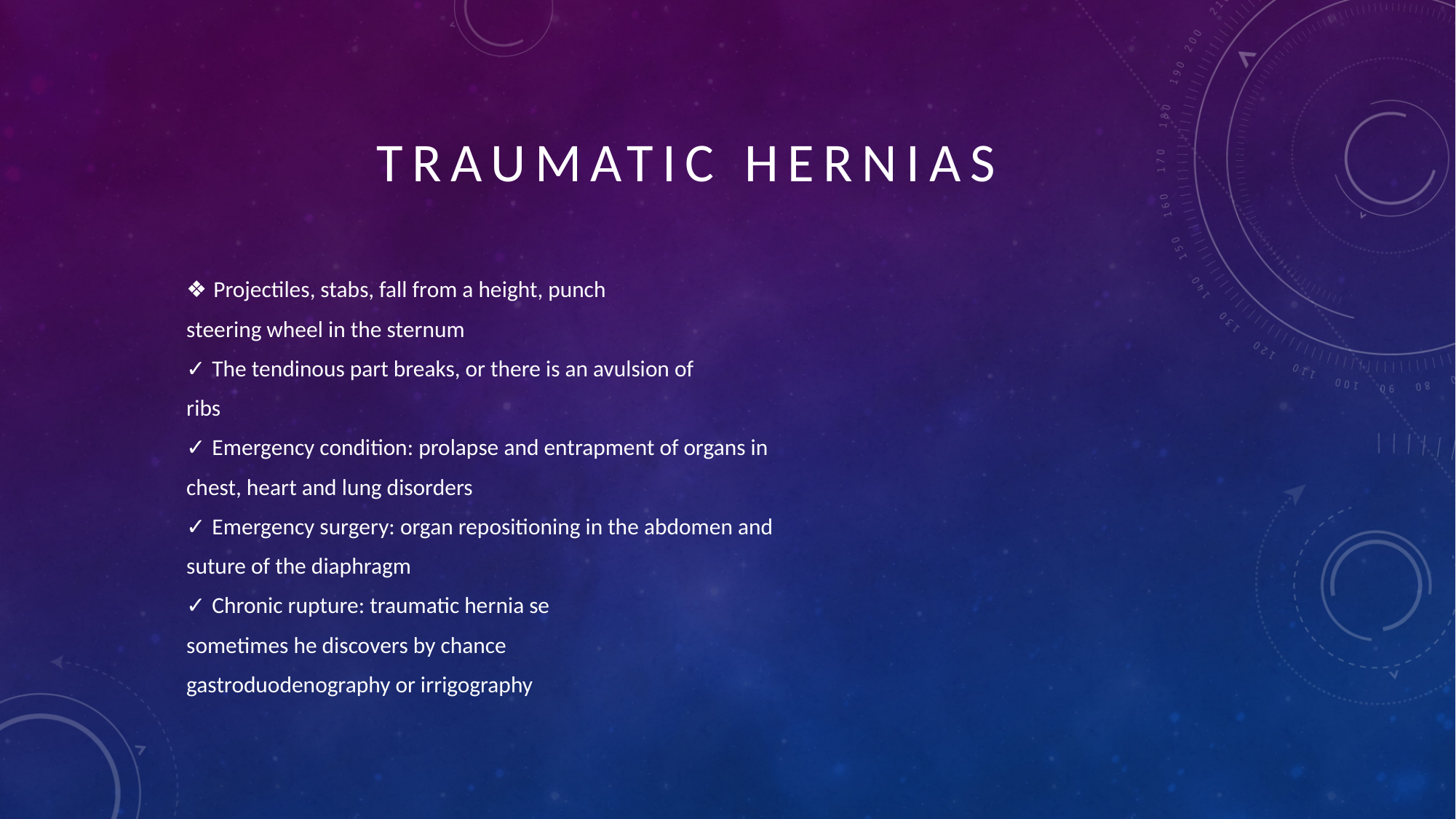

# Traumatic hernias
❖ Projectiles, stabs, fall from a height, punch
steering wheel in the sternum
✓ The tendinous part breaks, or there is an avulsion of
ribs
✓ Emergency condition: prolapse and entrapment of organs in
chest, heart and lung disorders
✓ Emergency surgery: organ repositioning in the abdomen and
suture of the diaphragm
✓ Chronic rupture: traumatic hernia se
sometimes he discovers by chance
gastroduodenography or irrigography